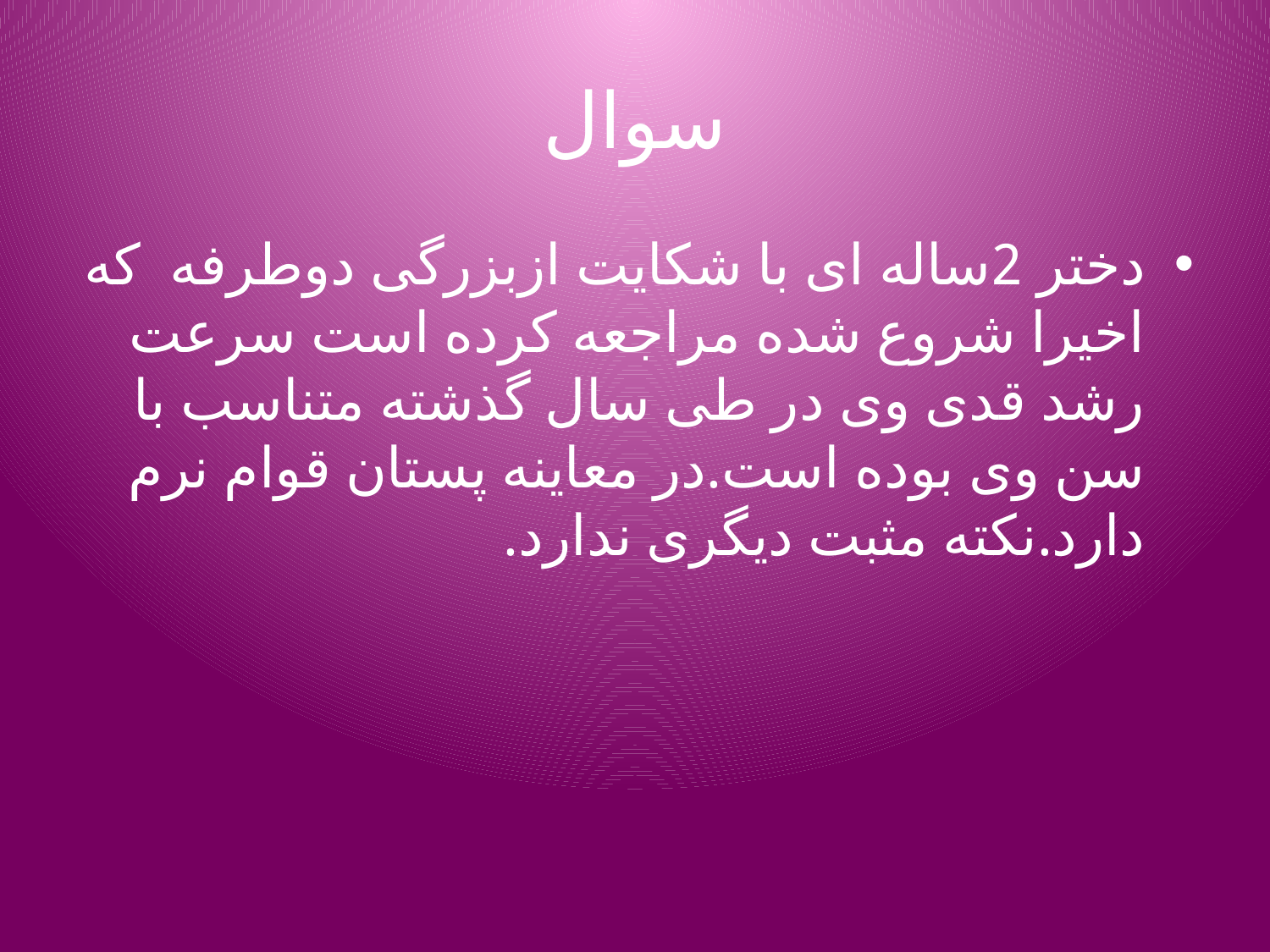

# سوال
دختر 2ساله ای با شکایت ازبزرگی دوطرفه  که اخیرا شروع شده مراجعه کرده است سرعت رشد قدی وی در طی سال گذشته متناسب با سن وی بوده است.در معاینه پستان قوام نرم دارد.نکته مثبت دیگری ندارد.